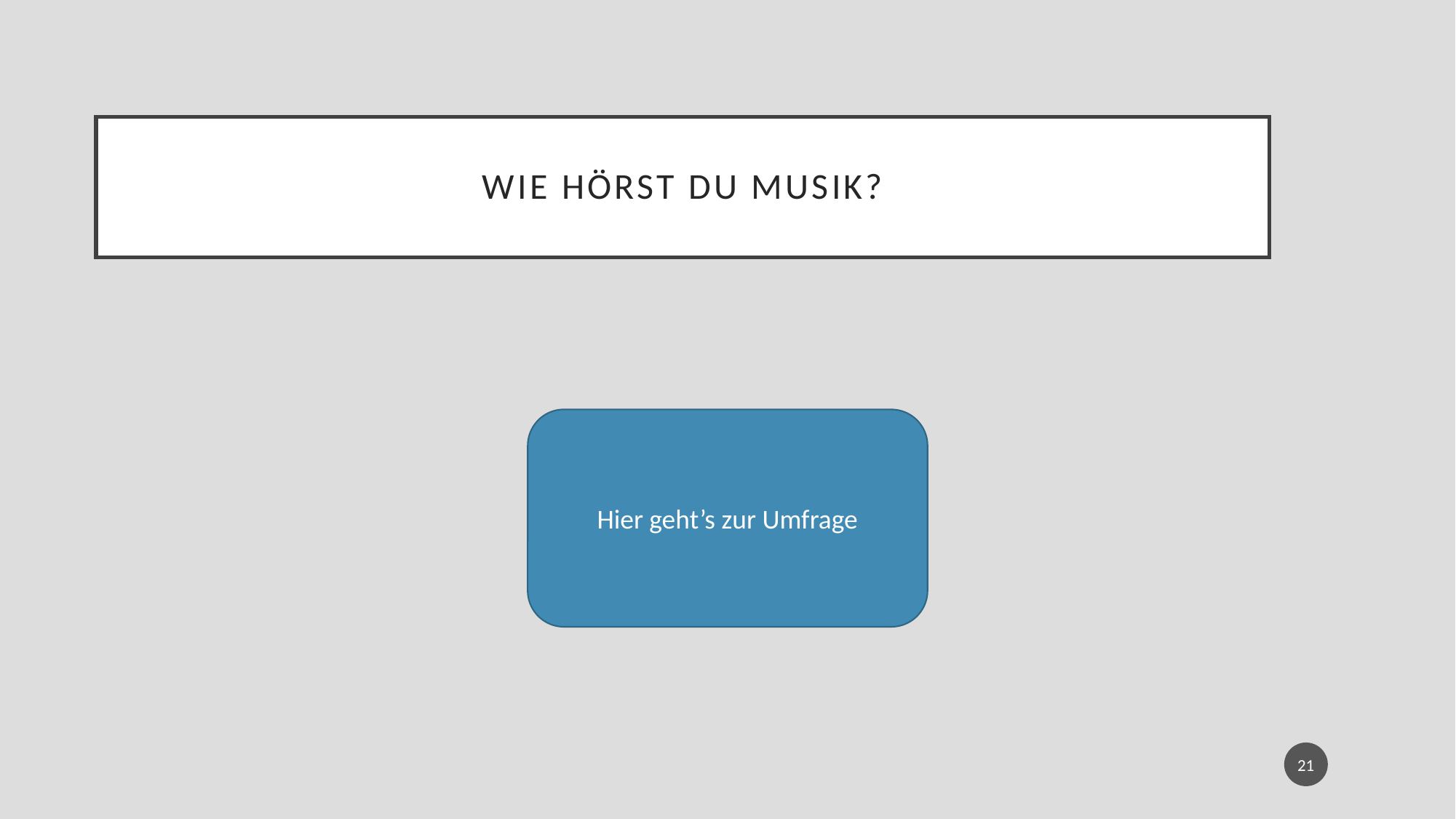

# Wie hörst du Musik?
Hier geht’s zur Umfrage
21